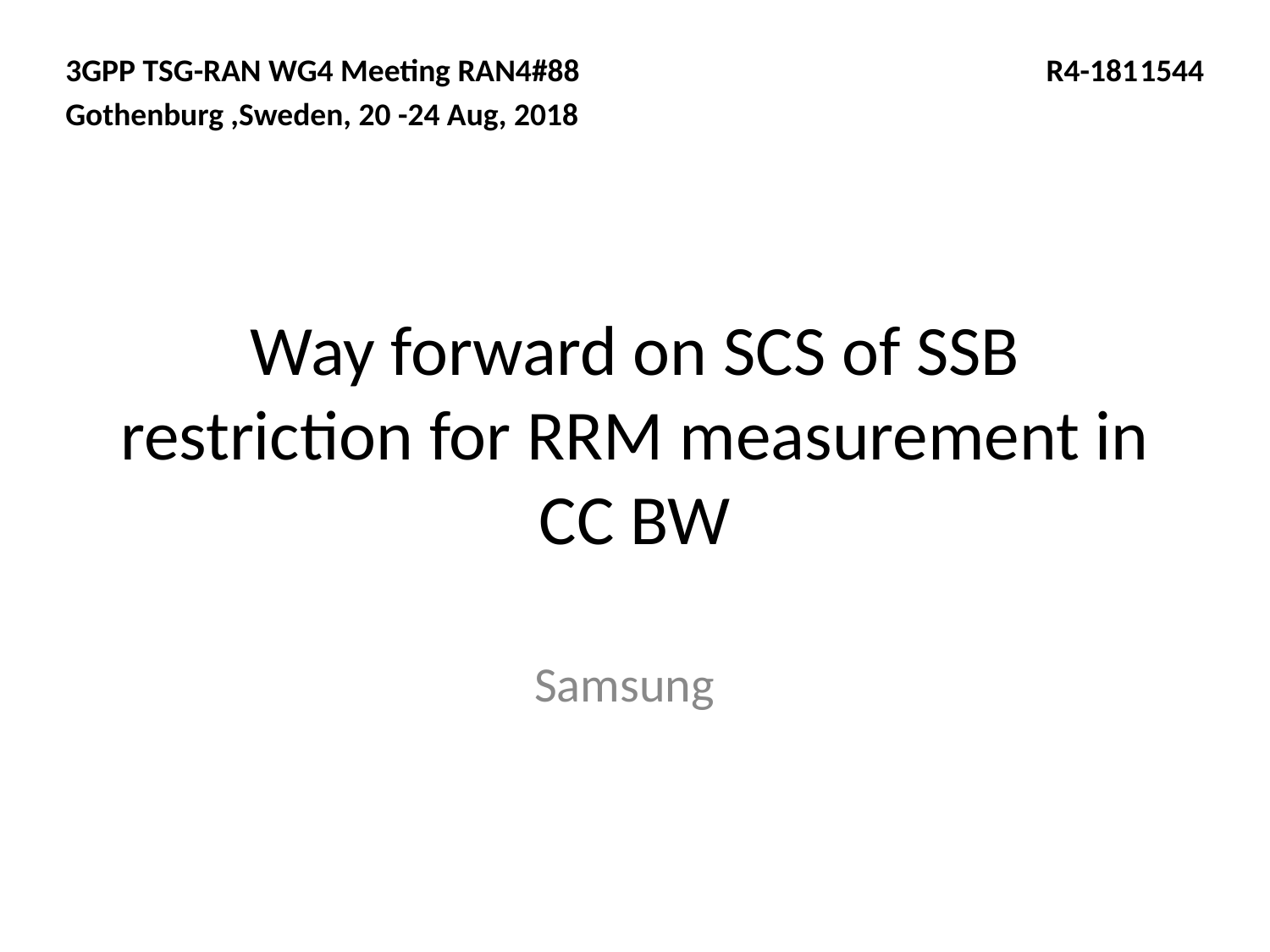

3GPP TSG-RAN WG4 Meeting RAN4#88                                                                 R4-1811544
Gothenburg ,Sweden, 20 -24 Aug, 2018
# Way forward on SCS of SSB restriction for RRM measurement in CC BW
Samsung